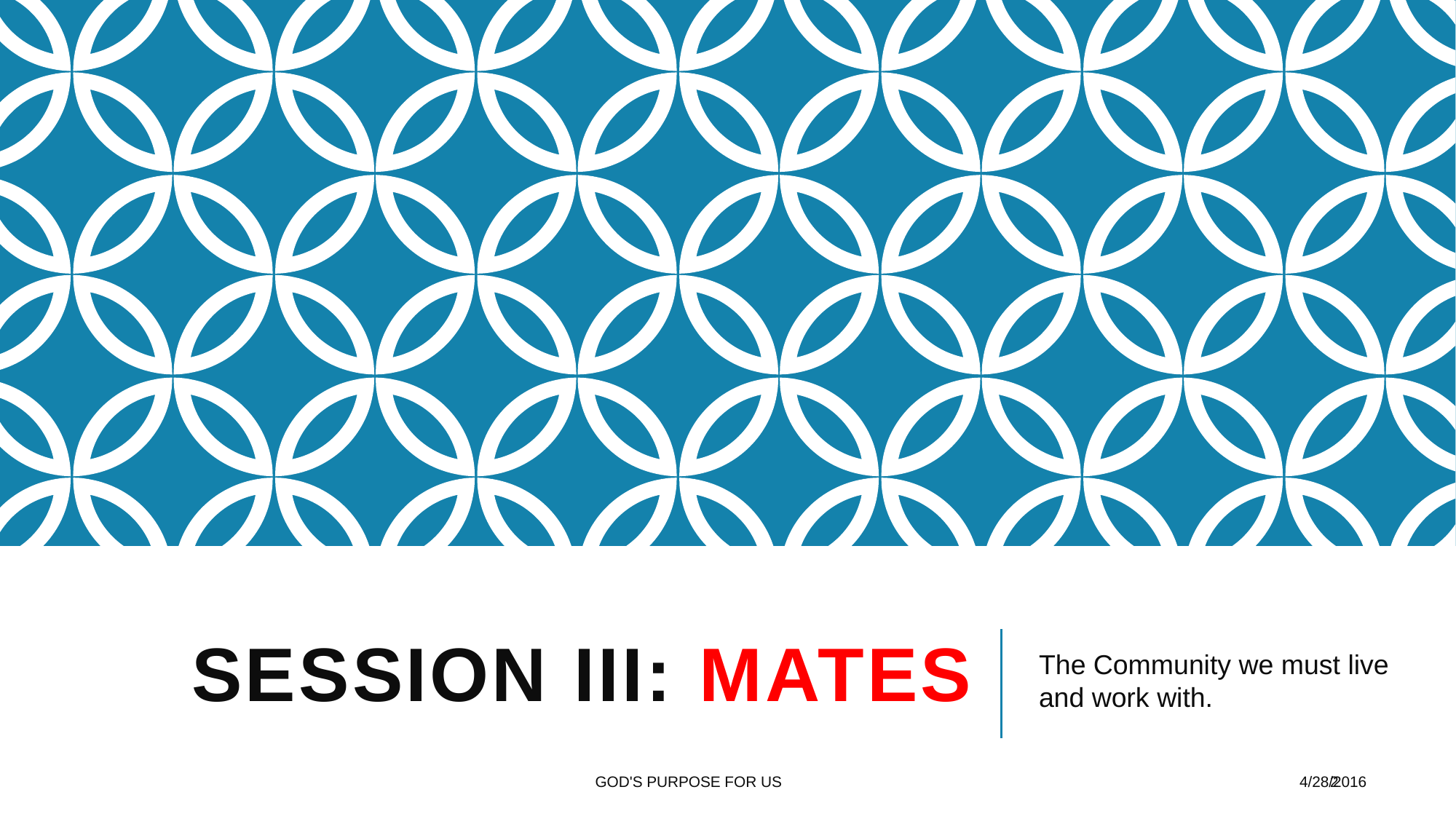

# Session III: mates
The Community we must live and work with.
God's Purpose for US
4/28/2016
2